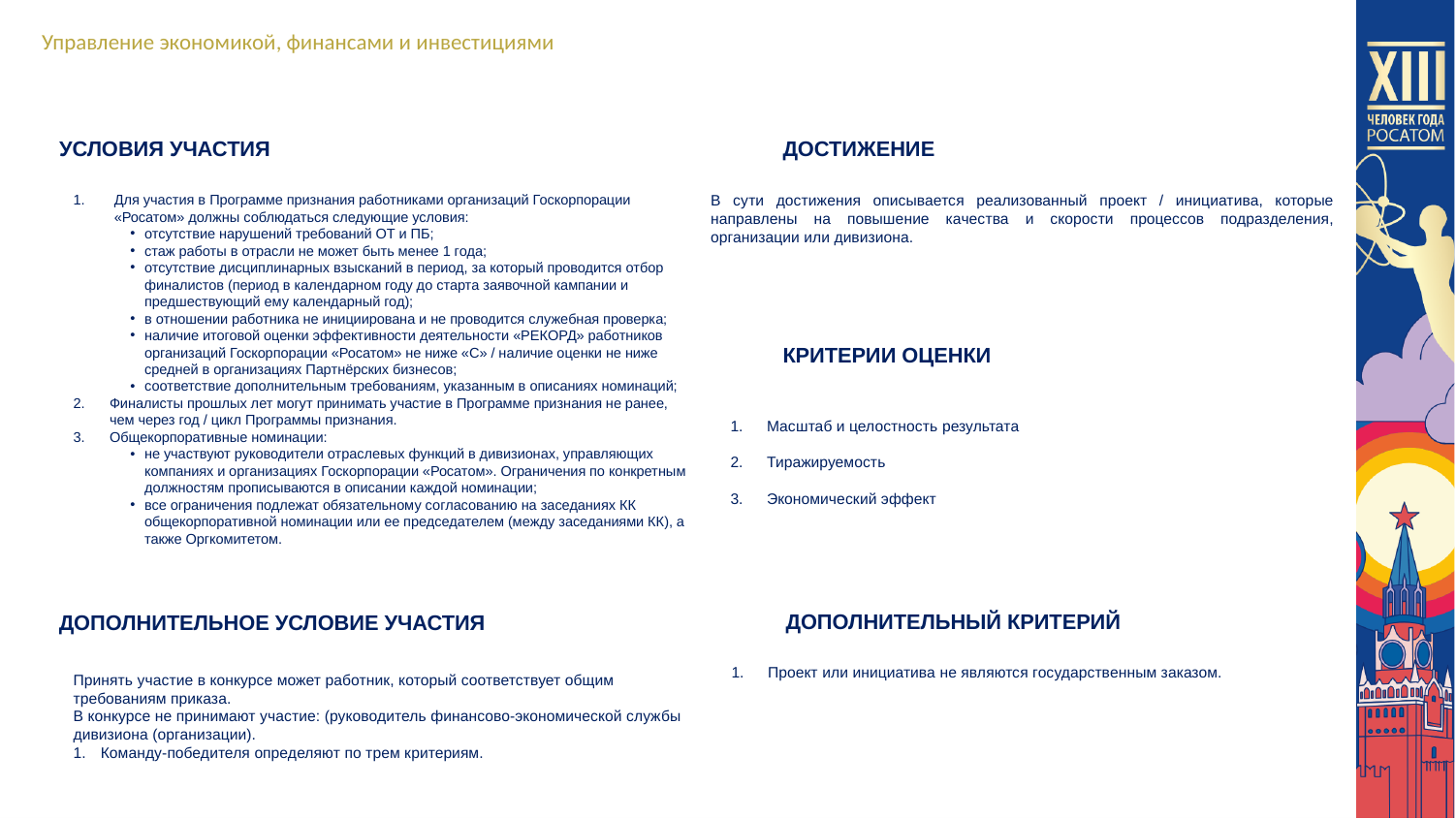

Управление экономикой, финансами и инвестициями
ДОСТИЖЕНИЕ
УСЛОВИЯ УЧАСТИЯ
Для участия в Программе признания работниками организаций Госкорпорации «Росатом» должны соблюдаться следующие условия:
отсутствие нарушений требований ОТ и ПБ;
стаж работы в отрасли не может быть менее 1 года;
отсутствие дисциплинарных взысканий в период, за который проводится отбор финалистов (период в календарном году до старта заявочной кампании и предшествующий ему календарный год);
в отношении работника не инициирована и не проводится служебная проверка;
наличие итоговой оценки эффективности деятельности «РЕКОРД» работников организаций Госкорпорации «Росатом» не ниже «С» / наличие оценки не ниже средней в организациях Партнёрских бизнесов;
соответствие дополнительным требованиям, указанным в описаниях номинаций;
Финалисты прошлых лет могут принимать участие в Программе признания не ранее, чем через год / цикл Программы признания.
Общекорпоративные номинации:
не участвуют руководители отраслевых функций в дивизионах, управляющих компаниях и организациях Госкорпорации «Росатом». Ограничения по конкретным должностям прописываются в описании каждой номинации;
все ограничения подлежат обязательному согласованию на заседаниях КК общекорпоративной номинации или ее председателем (между заседаниями КК), а также Оргкомитетом.
В сути достижения описывается реализованный проект / инициатива, которые направлены на повышение качества и скорости процессов подразделения, организации или дивизиона.
КРИТЕРИИ ОЦЕНКИ
Масштаб и целостность результата

Тиражируемость

Экономический эффект
ДОПОЛНИТЕЛЬНЫЙ КРИТЕРИЙ
ДОПОЛНИТЕЛЬНОЕ УСЛОВИЕ УЧАСТИЯ
Проект или инициатива не являются государственным заказом.
Принять участие в конкурсе может работник, который соответствует общим требованиям приказа.
В конкурсе не принимают участие: (руководитель финансово-экономической службы дивизиона (организации).
Команду-победителя определяют по трем критериям.